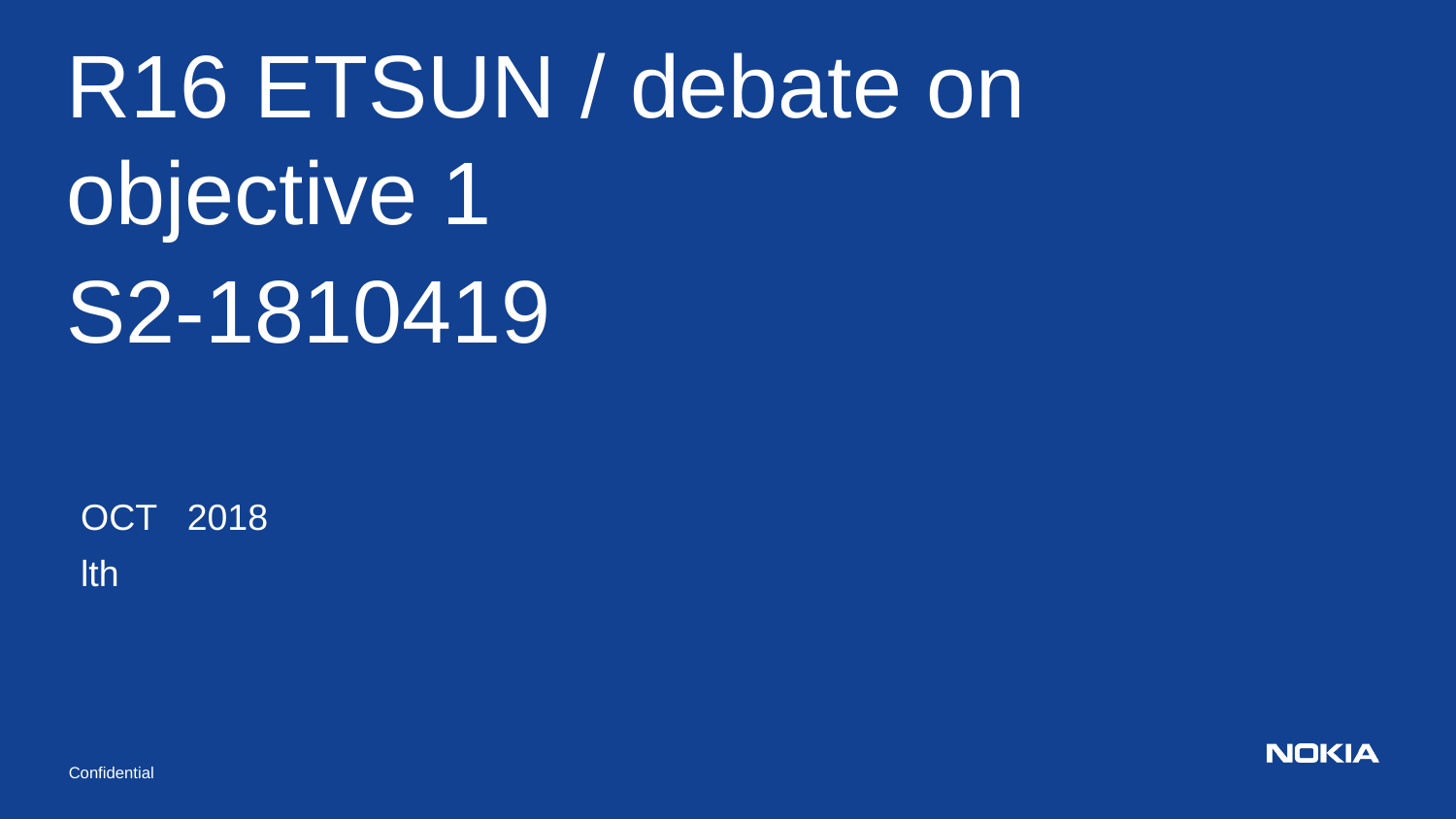

R16 ETSUN / debate on objective 1
S2-1810419

OCT   2018
lth